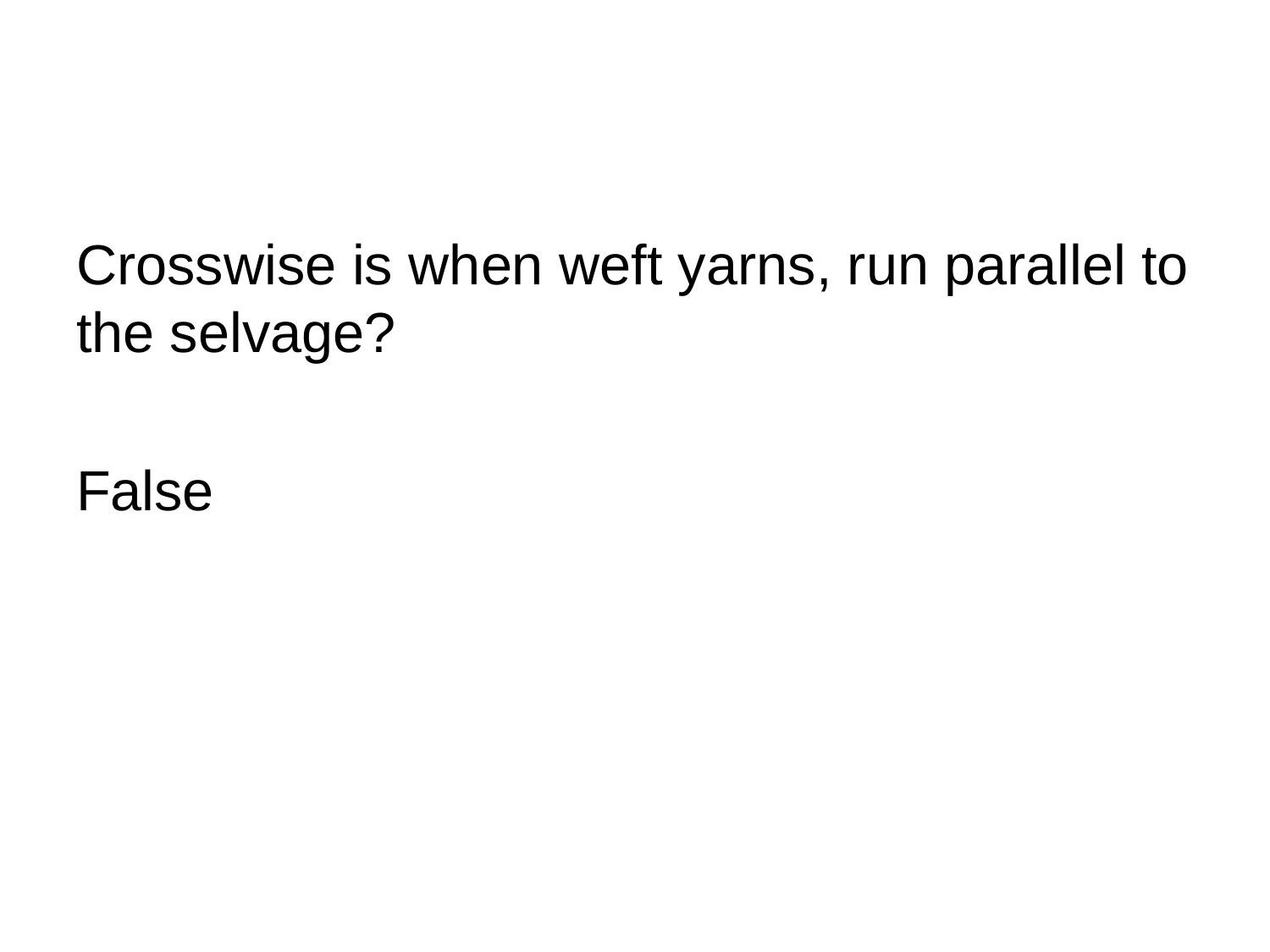

Crosswise is when weft yarns, run parallel to the selvage?

False